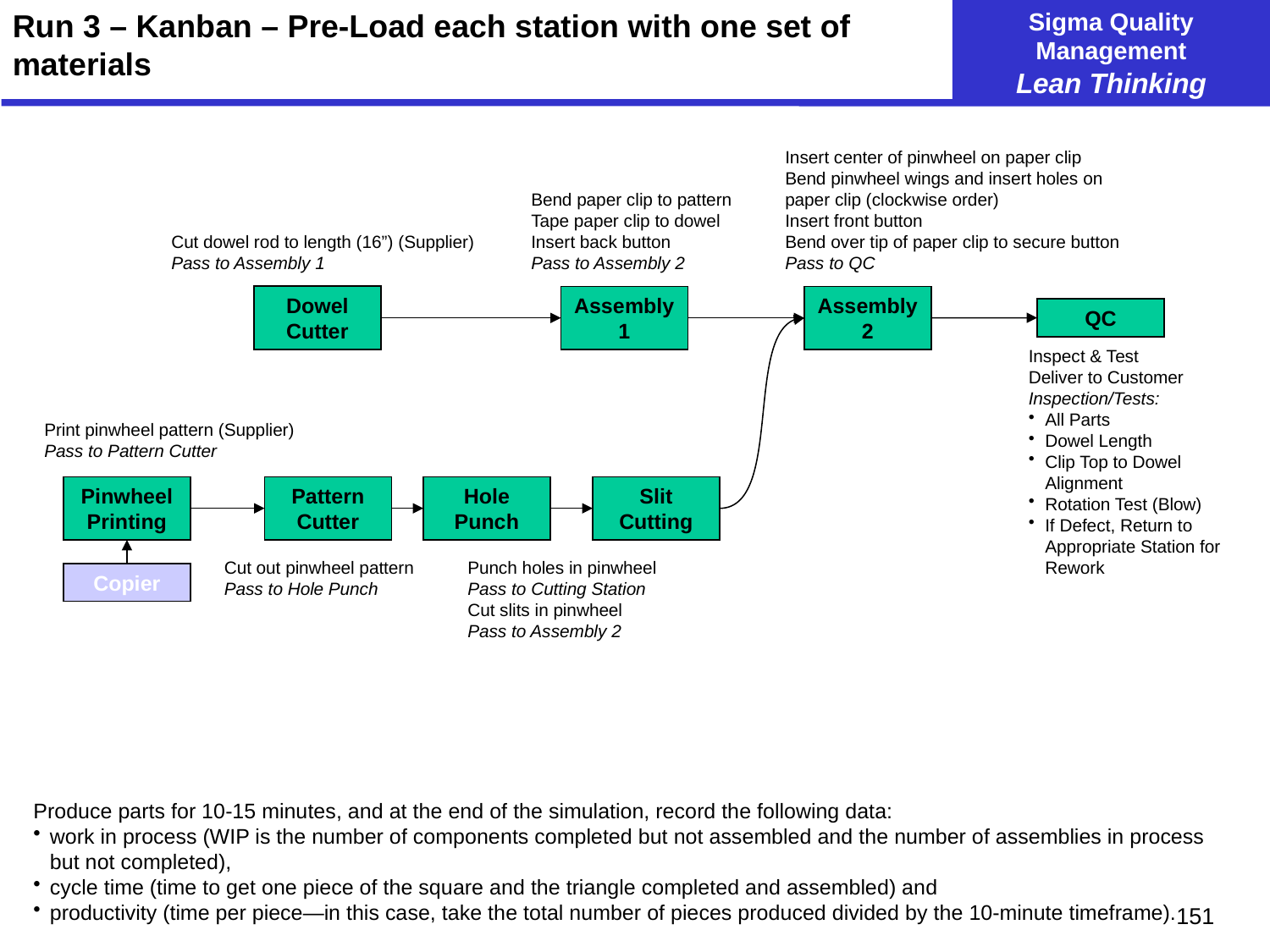

Run 3 – Kanban – Pre-Load each station with one set of materials
Insert center of pinwheel on paper clip
Bend pinwheel wings and insert holes on paper clip (clockwise order)
Insert front button
Bend over tip of paper clip to secure button
Pass to QC
Bend paper clip to pattern
Tape paper clip to dowel
Insert back button
Pass to Assembly 2
Cut dowel rod to length (16”) (Supplier)
Pass to Assembly 1
Assembly 1
Assembly2
Dowel
Cutter
QC
Inspect & Test
Deliver to Customer
Inspection/Tests:
All Parts
Dowel Length
Clip Top to Dowel Alignment
Rotation Test (Blow)
If Defect, Return to Appropriate Station for Rework
Print pinwheel pattern (Supplier)
Pass to Pattern Cutter
Pinwheel Printing
Pattern Cutter
Hole Punch
Slit Cutting
Cut out pinwheel pattern
Pass to Hole Punch
Punch holes in pinwheel
Pass to Cutting Station
Cut slits in pinwheel
Pass to Assembly 2
Copier
Produce parts for 10-15 minutes, and at the end of the simulation, record the following data:
work in process (WIP is the number of components completed but not assembled and the number of assemblies in process but not completed),
cycle time (time to get one piece of the square and the triangle completed and assembled) and
productivity (time per piece—in this case, take the total number of pieces produced divided by the 10-minute timeframe).